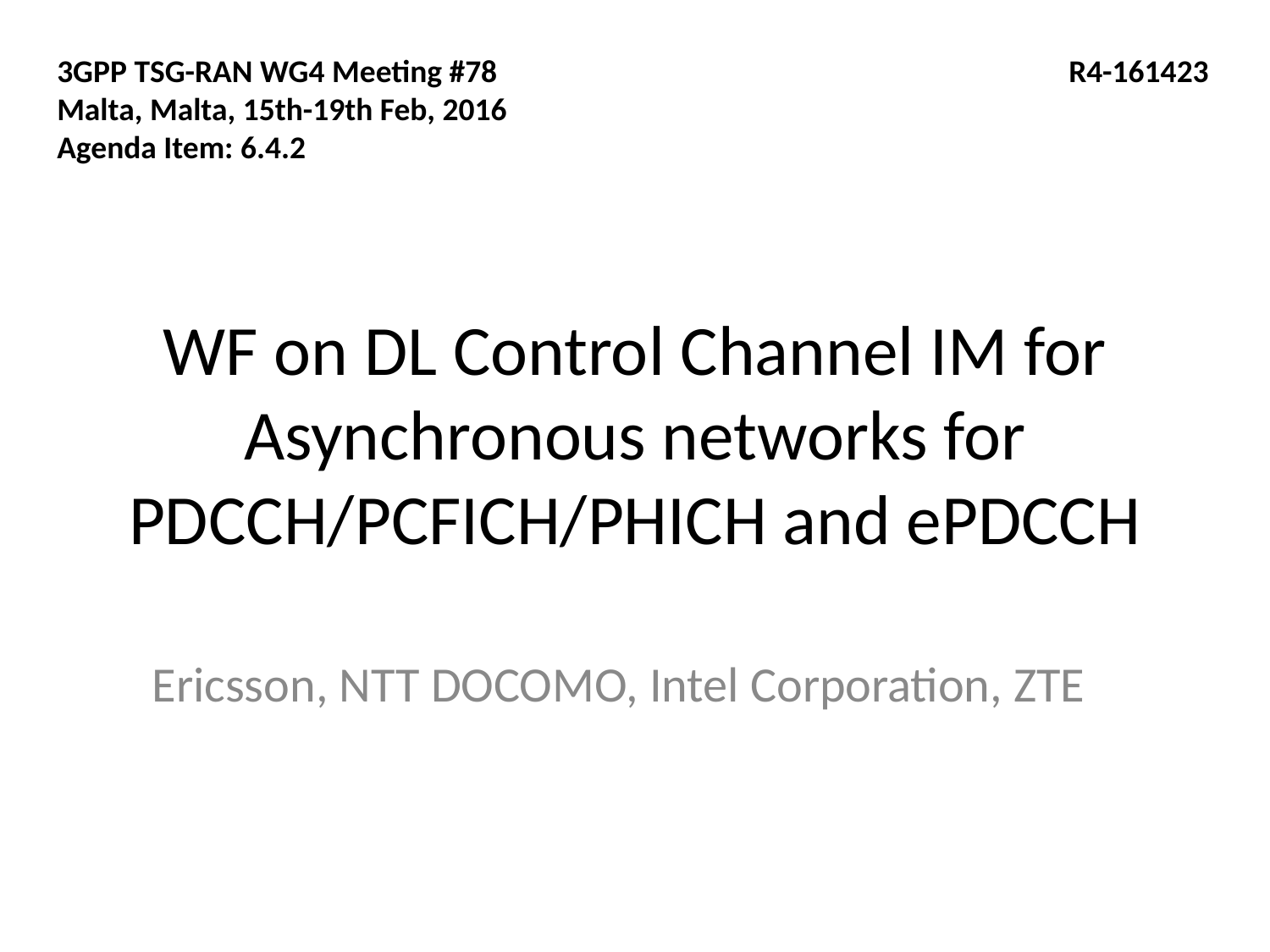

3GPP TSG-RAN WG4 Meeting #78
Malta, Malta, 15th-19th Feb, 2016
Agenda Item: 6.4.2
R4-161423
# WF on DL Control Channel IM for Asynchronous networks for PDCCH/PCFICH/PHICH and ePDCCH
Ericsson, NTT DOCOMO, Intel Corporation, ZTE